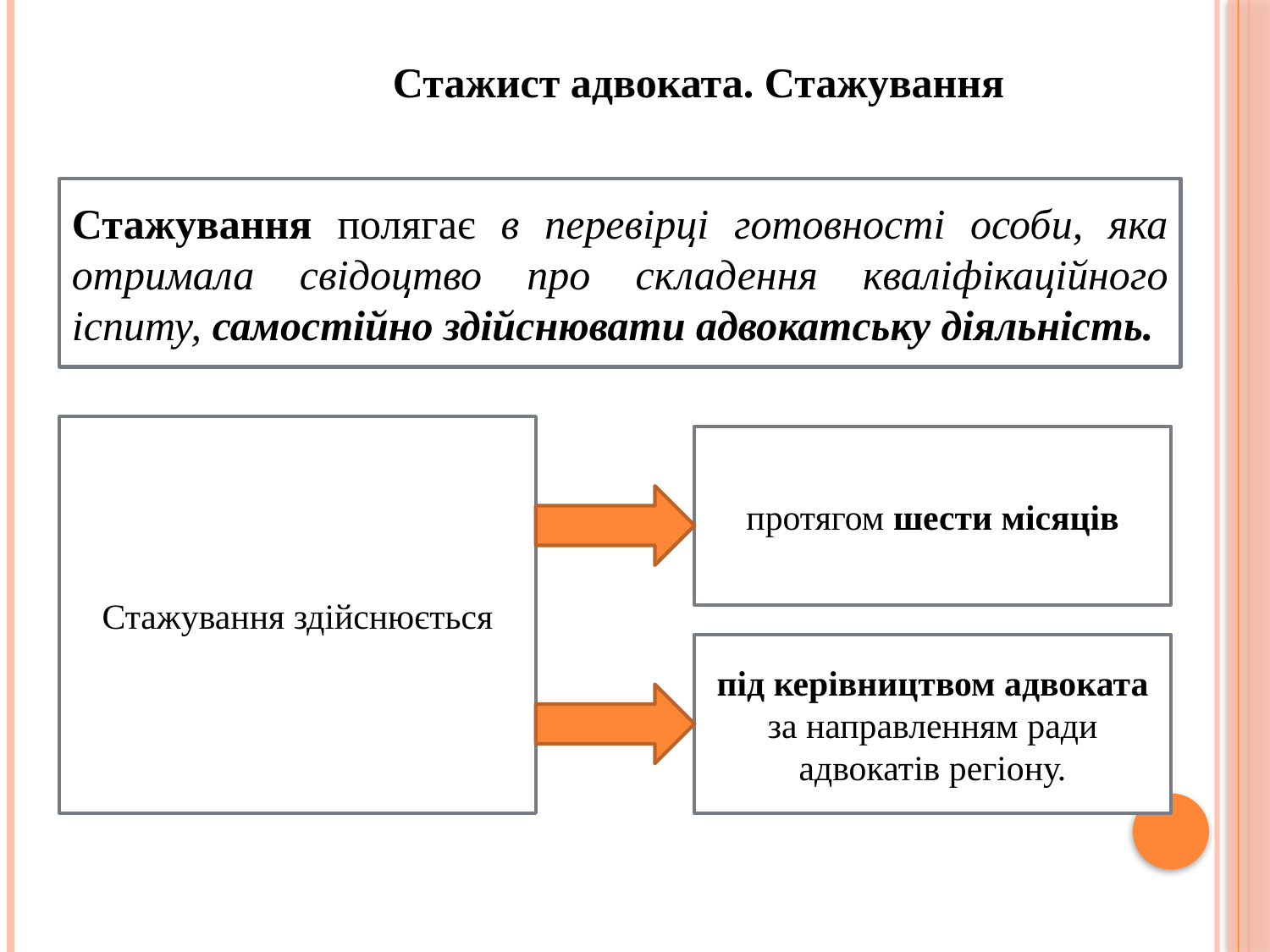

Стажист адвоката. Стажування
Стажування полягає в перевірці готовності особи, яка отримала свідоцтво про складення кваліфікаційного іспиту, самостійно здійснювати адвокатську діяльність.
Стажування здійснюється
протягом шести місяців

під керівництвом адвоката за направленням ради адвокатів регіону.